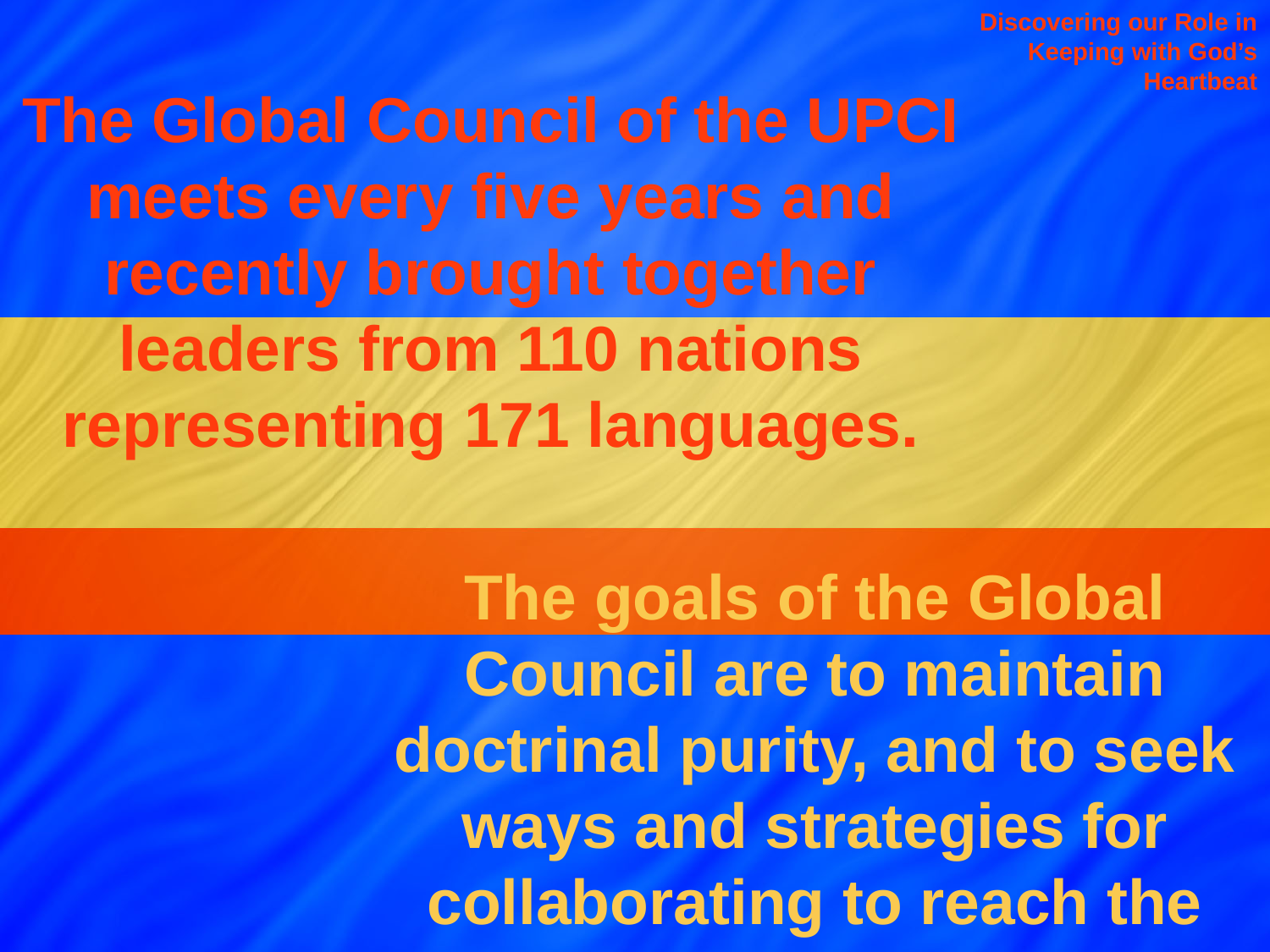

Discovering our Role in Keeping with God’s Heartbeat
The Global Council of the UPCI meets every five years and recently brought together leaders from 110 nations representing 171 languages.
The goals of the Global Council are to maintain doctrinal purity, and to seek ways and strategies for collaborating to reach the world.